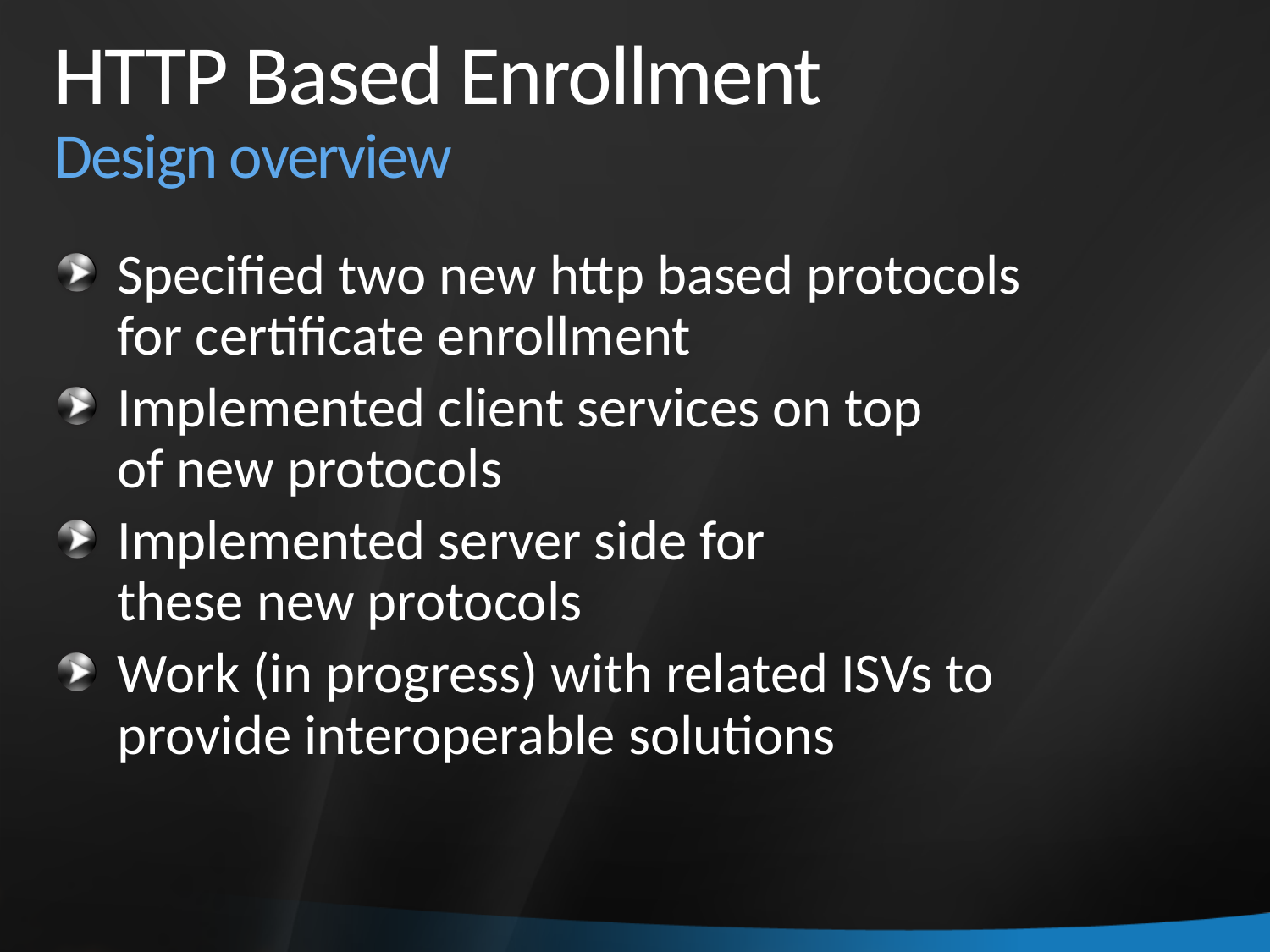

# HTTP Based Enrollment Design overview

Specified two new http based protocols
for certificate enrollment
Implemented client services on top
of new protocols
Implemented server side for
these new protocols
Work (in progress) with related ISVs to
provide interoperable solutions